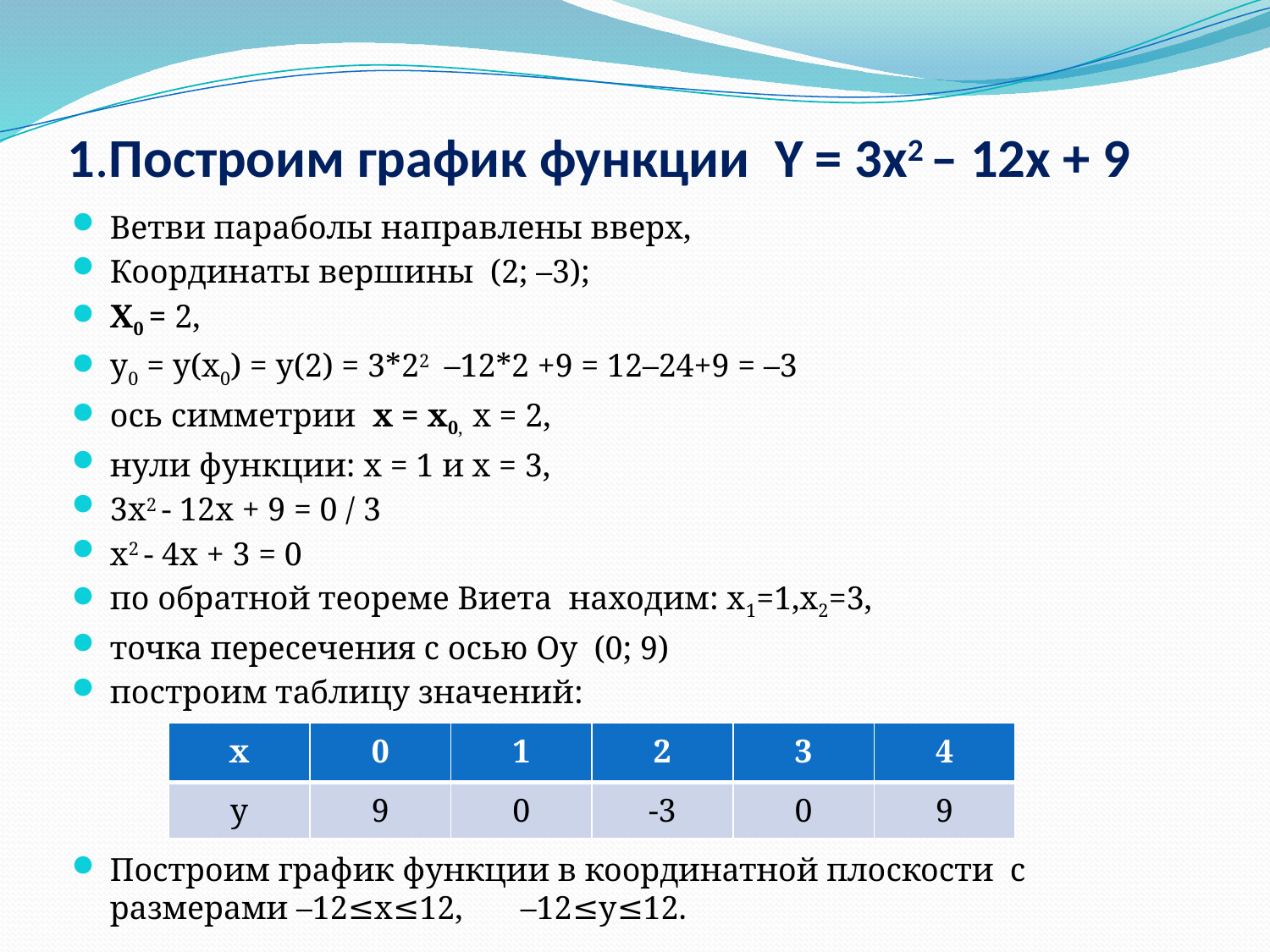

# 1.Построим график функции  Y = 3x2 – 12x + 9
Ветви параболы направлены вверх,
Координаты вершины  (2; –3);
Х0 = 2,
у0 = у(х0) = у(2) = 3*22   –12*2 +9 = 12–24+9 = –3
ось симметрии  х = х0,  х = 2,
нули функции: х = 1 и х = 3,
3x2 - 12x + 9 = 0 / 3
x2 - 4x + 3 = 0
по обратной теореме Виета  находим: х1=1,х2=3,
точка пересечения с осью Оу  (0; 9)
построим таблицу значений:

Построим график функции в координатной плоскости  с  размерами –12≤х≤12,       –12≤у≤12.

| х | 0 | 1 | 2 | 3 | 4 |
| --- | --- | --- | --- | --- | --- |
| у | 9 | 0 | -3 | 0 | 9 |